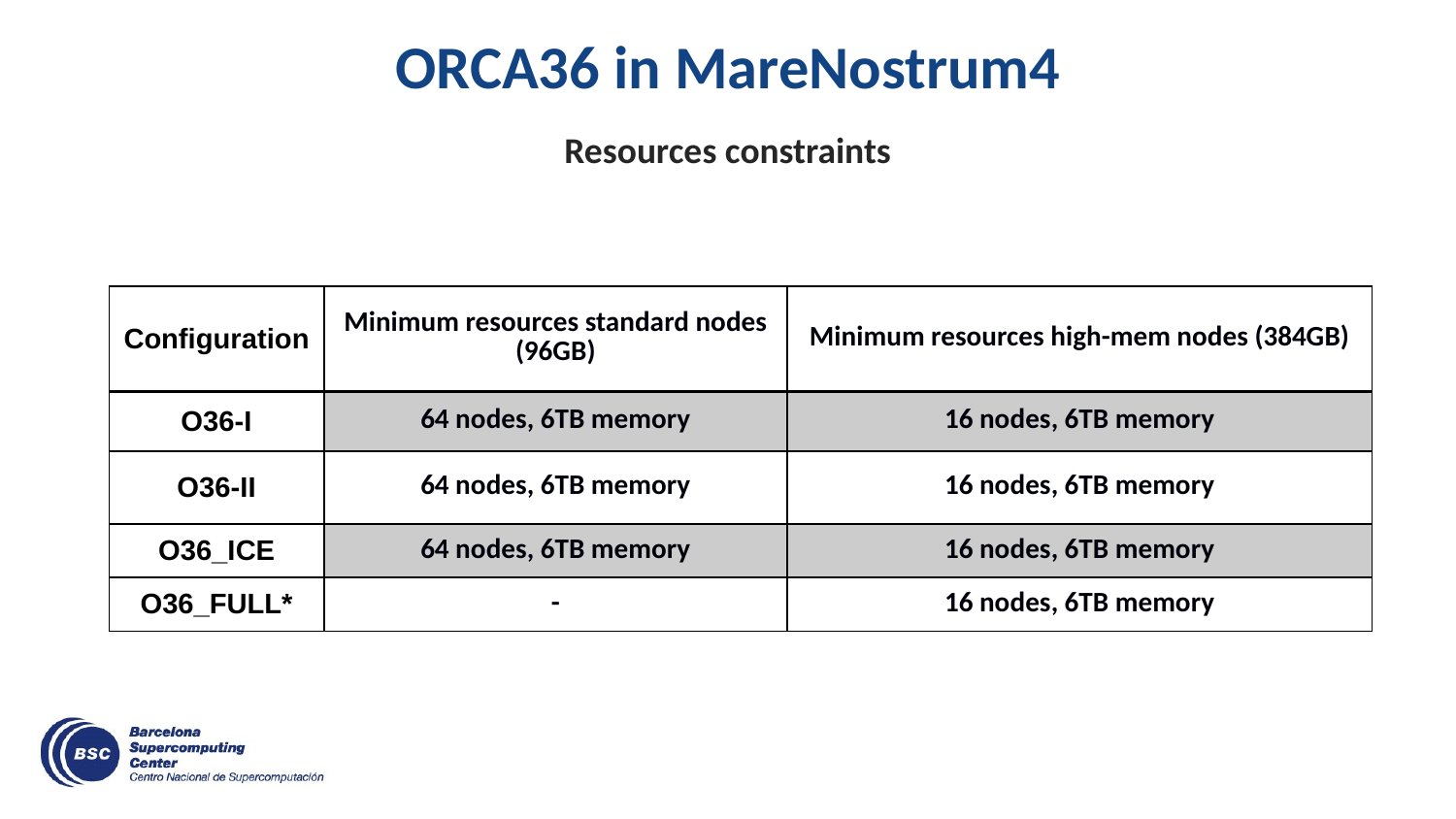

# ORCA36 in MareNostrum4
Resources constraints
| Configuration | Minimum resources standard nodes (96GB) | Minimum resources high-mem nodes (384GB) |
| --- | --- | --- |
| O36-I | 64 nodes, 6TB memory | 16 nodes, 6TB memory |
| O36-II | 64 nodes, 6TB memory | 16 nodes, 6TB memory |
| O36\_ICE | 64 nodes, 6TB memory | 16 nodes, 6TB memory |
| O36\_FULL\* | - | 16 nodes, 6TB memory |